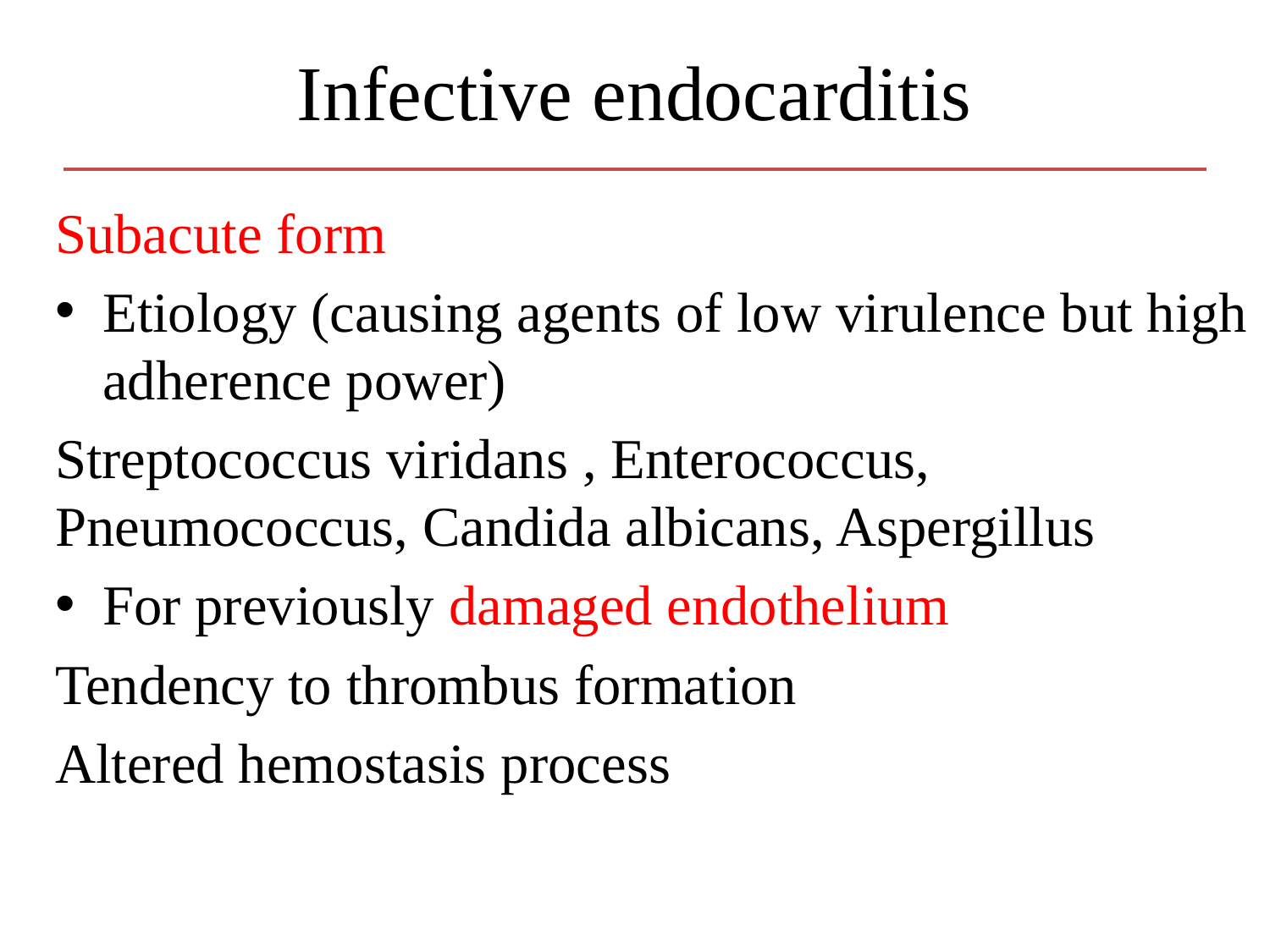

# Infective endocarditis
Subacute form
Etiology (causing agents of low virulence but high adherence power)
Streptococcus viridans , Enterococcus, Pneumococcus, Candida albicans, Aspergillus
For previously damaged endothelium
Tendency to thrombus formation
Altered hemostasis process